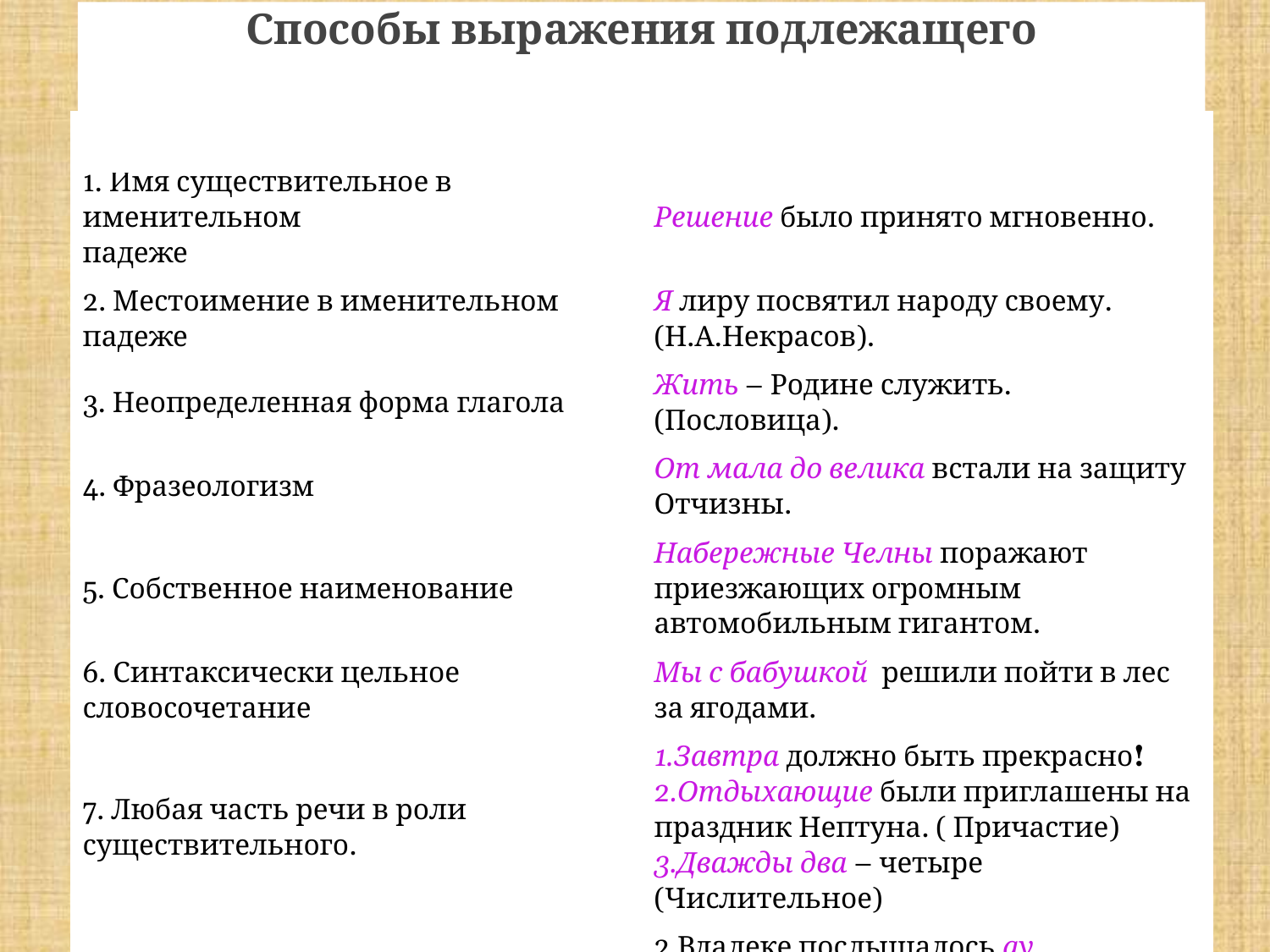

Способы выражения подлежащего

| Способы выражения | Примеры |
| --- | --- |
| 1. Имя существительное в именительном падеже | Решение было принято мгновенно. |
| 2. Местоимение в именительном падеже | Я лиру посвятил народу своему. (Н.А.Некрасов). |
| 3. Неопределенная форма глагола | Жить – Родине служить. (Пословица). |
| 4. Фразеологизм | От мала до велика встали на защиту Отчизны. |
| 5. Собственное наименование | Набережные Челны поражают приезжающих огромным автомобильным гигантом. |
| 6. Синтаксически цельное словосочетание | Мы с бабушкой  решили пойти в лес за ягодами. |
| 7. Любая часть речи в роли существительного. | Завтра должно быть прекрасно! Отдыхающие были приглашены на праздник Нептуна. ( Причастие) Дважды два – четыре (Числительное) |
| 8. Реже, но могут быть подлежащими служебные части речи и междометия. | 2.Вдалеке послышалось ау.( Междометие) 3. Это твоё если я слышу не первый раз. ( Союз) |